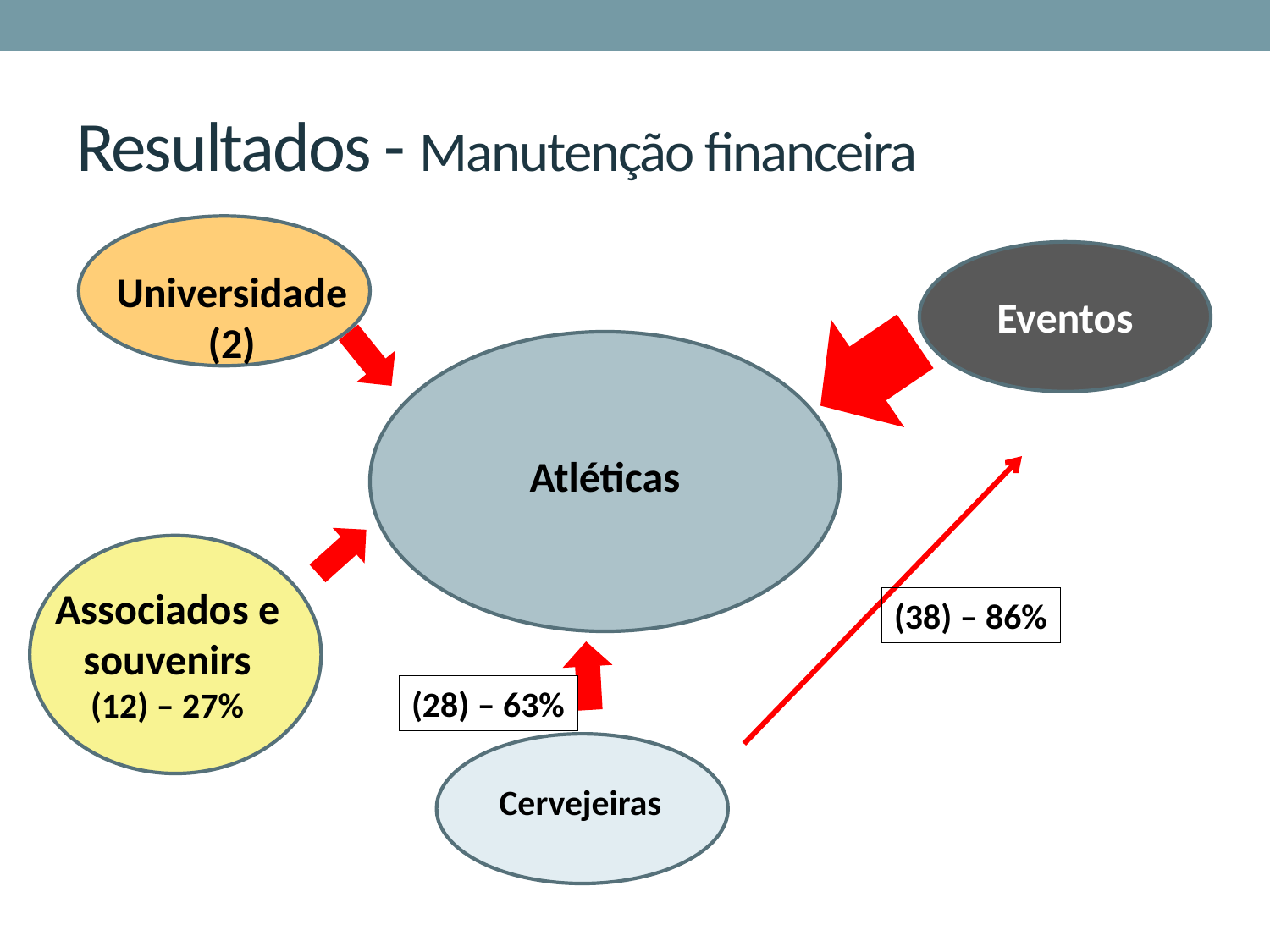

# Resultados - Manutenção financeira

Universidade
(2)
Eventos

Atléticas

Associados e souvenirs
(12) – 27%
(38) – 86%

(28) – 63%

Cervejeiras